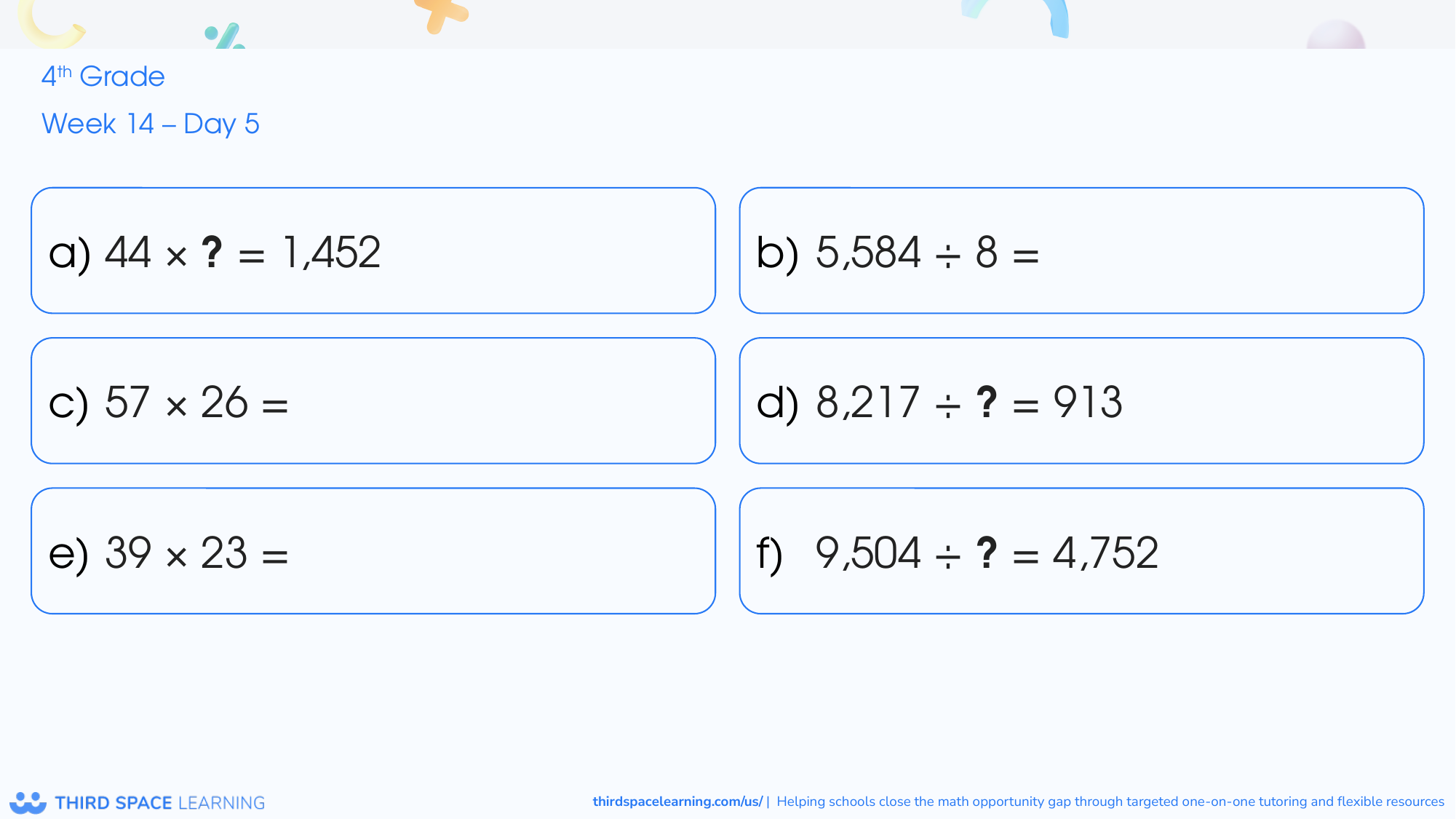

4th Grade
Week 14 – Day 5
44 × ? = 1,452
5,584 ÷ 8 =
57 × 26 =
8,217 ÷ ? = 913
39 × 23 =
9,504 ÷ ? = 4,752